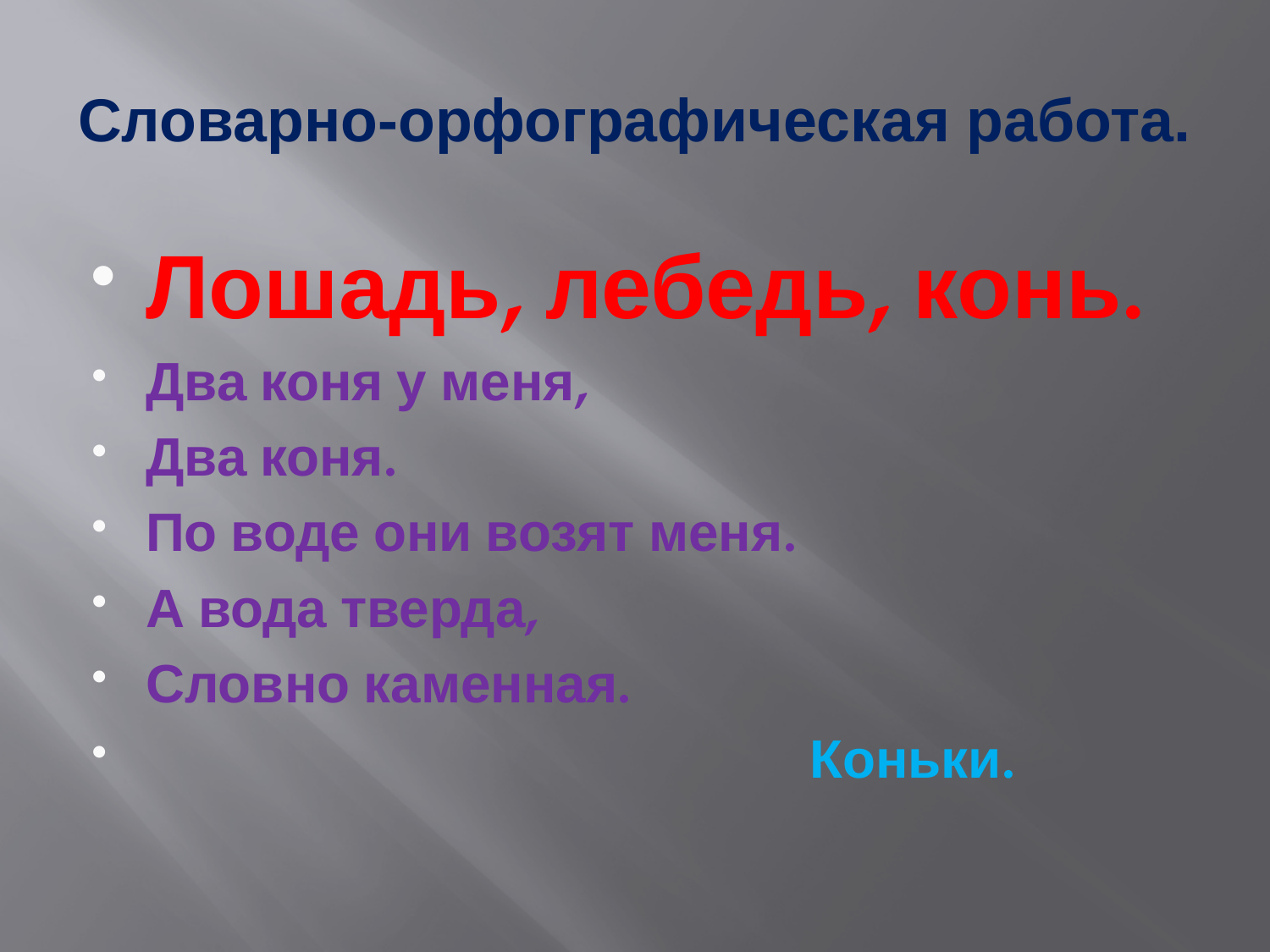

# Словарно-орфографическая работа.
Лошадь, лебедь, конь.
Два коня у меня,
Два коня.
По воде они возят меня.
А вода тверда,
Словно каменная.
                                                 Коньки.